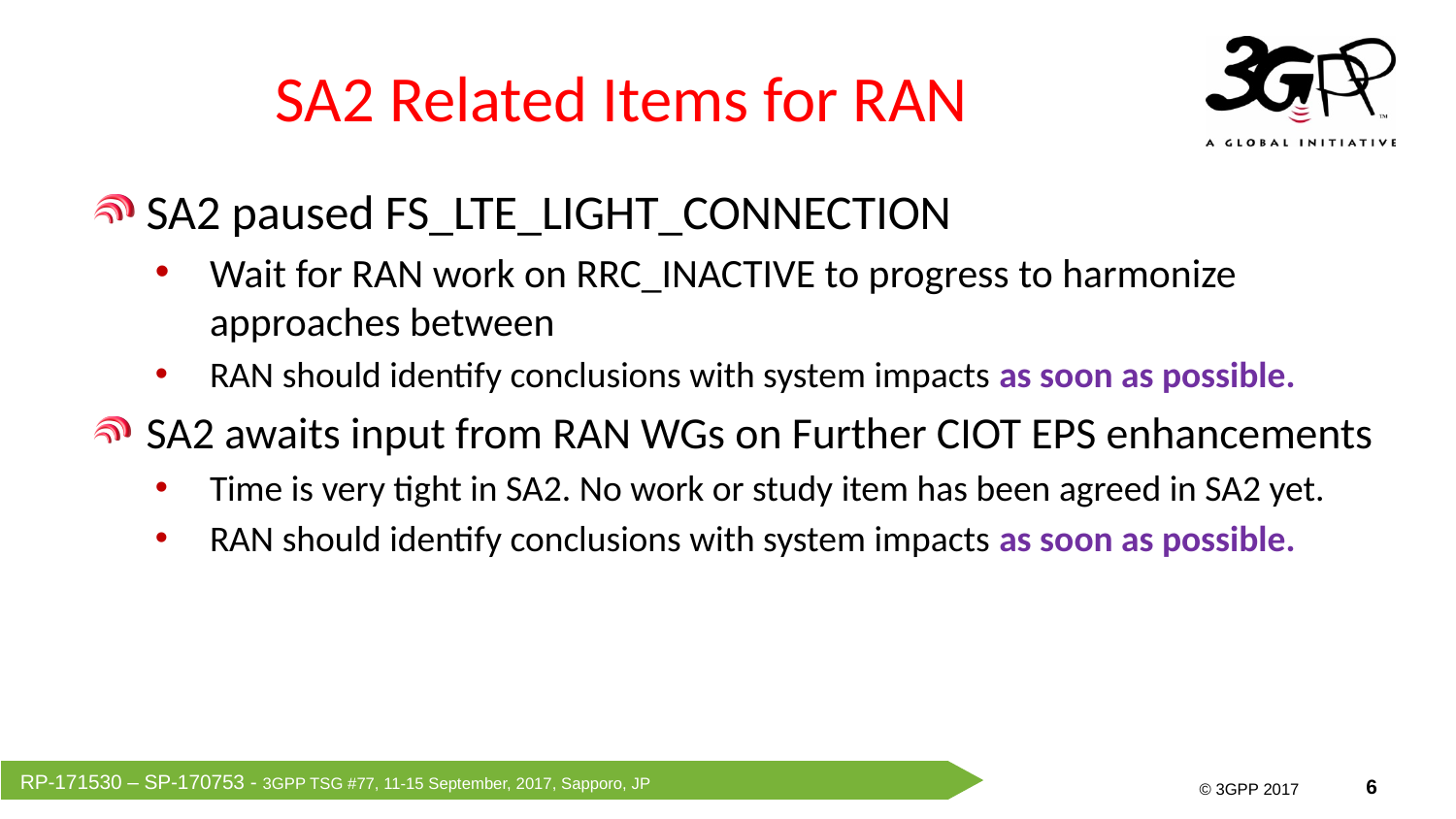

# SA2 Related Items for RAN
SA2 paused FS_LTE_LIGHT_CONNECTION
Wait for RAN work on RRC_INACTIVE to progress to harmonize approaches between
RAN should identify conclusions with system impacts as soon as possible.
SA2 awaits input from RAN WGs on Further CIOT EPS enhancements
Time is very tight in SA2. No work or study item has been agreed in SA2 yet.
RAN should identify conclusions with system impacts as soon as possible.